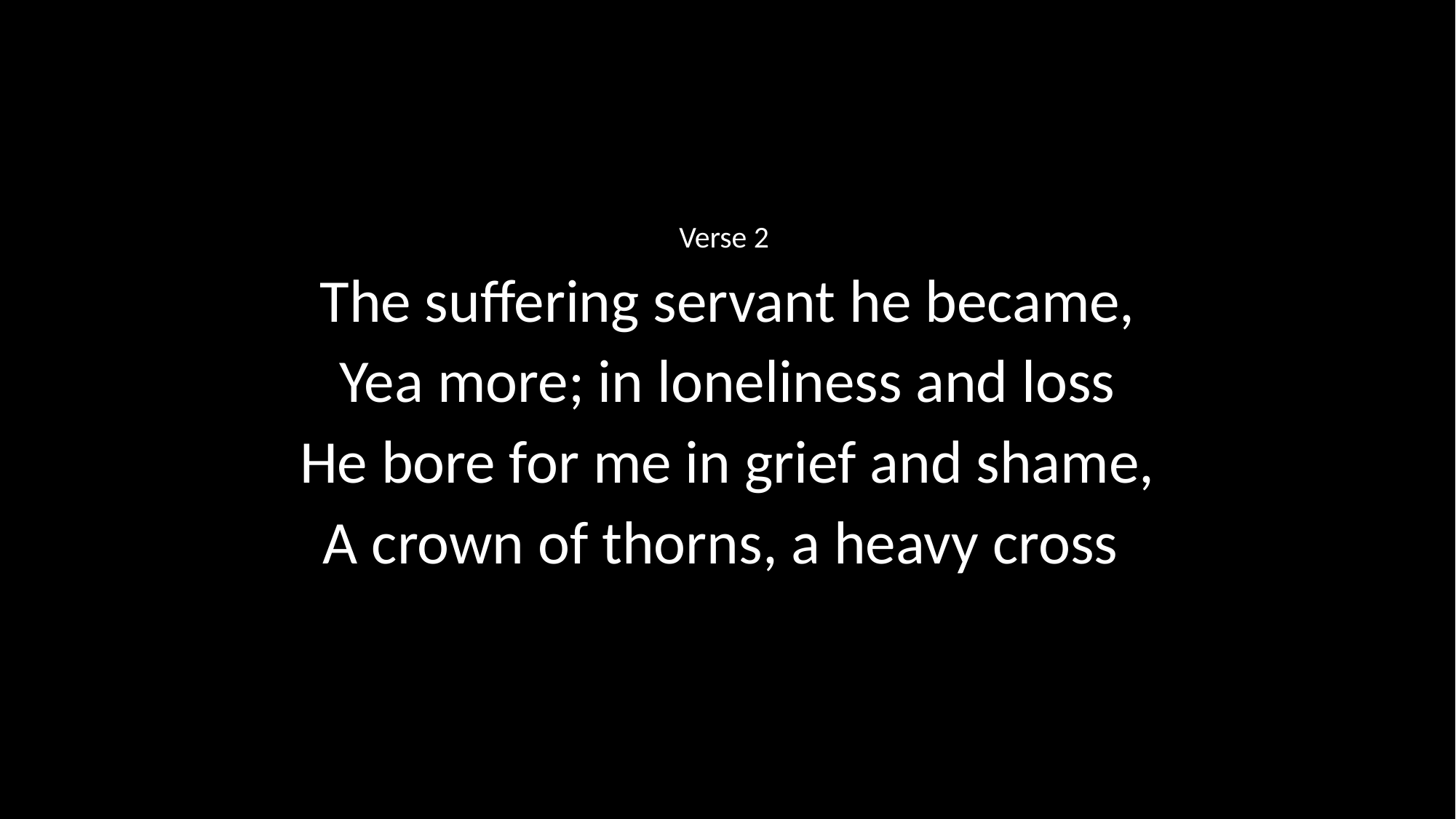

Verse 2
The suffering servant he became,
Yea more; in loneliness and loss
He bore for me in grief and shame,
A crown of thorns, a heavy cross